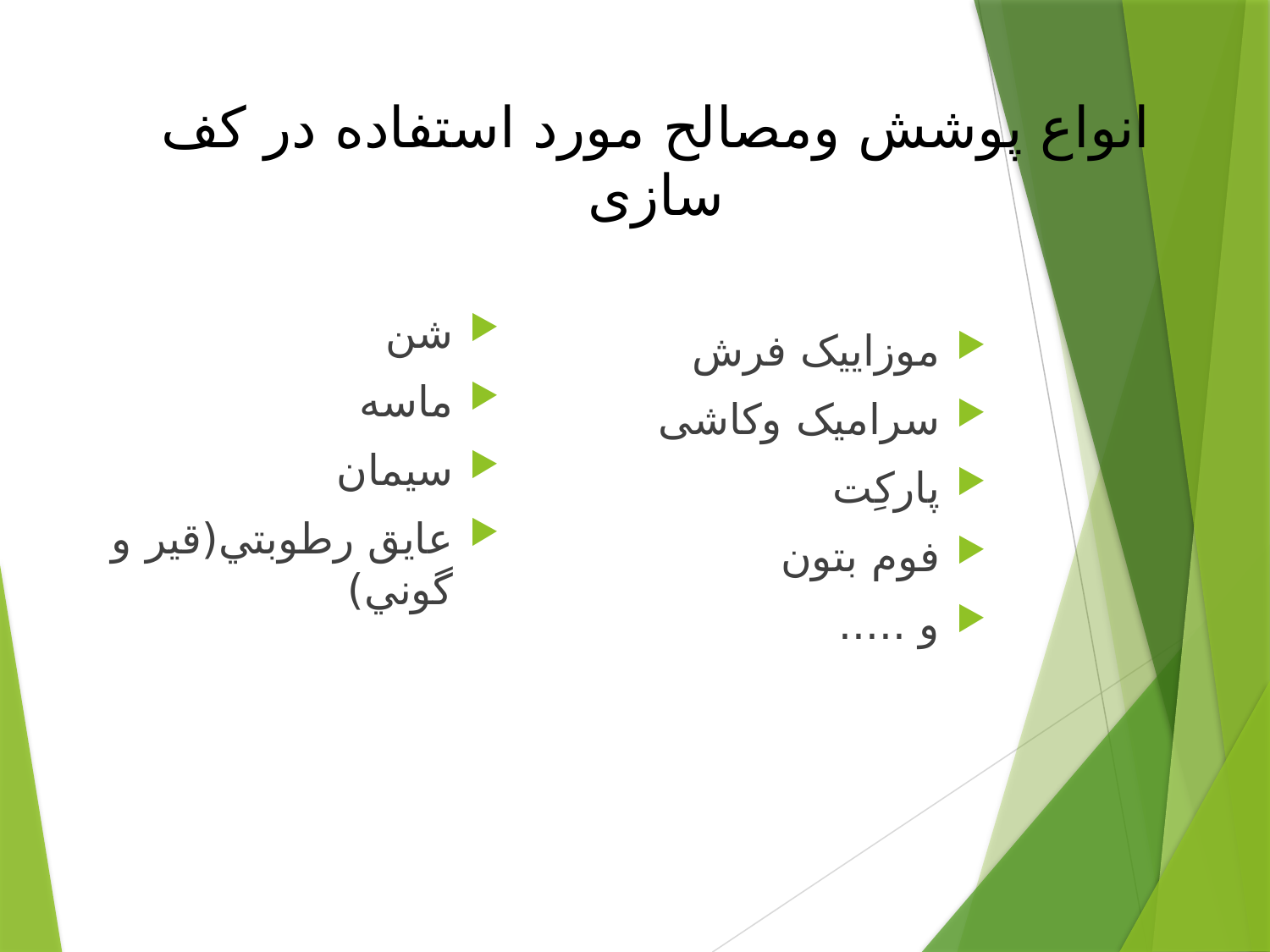

# انواع پوشش ومصالح مورد استفاده در کف سازی
شن
ماسه
سيمان
عايق رطوبتي(قير و گوني)
موزاییک فرش
سرامیک وکاشی
پارکِت
فوم بتون
و .....